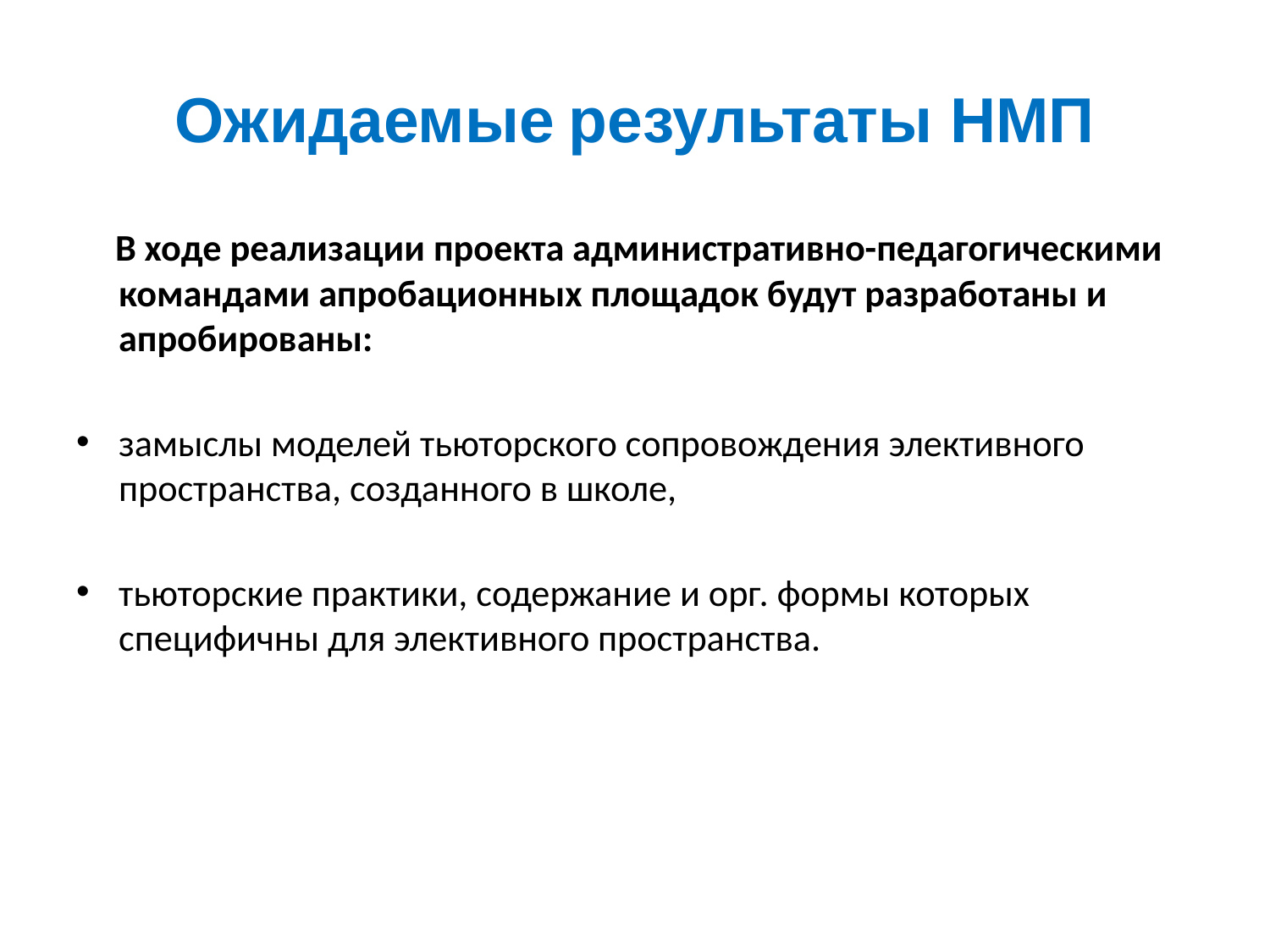

# Ожидаемые результаты НМП
    В ходе реализации проекта административно-педагогическими командами апробационных площадок будут разработаны и апробированы:

замыслы моделей тьюторского сопровождения элективного пространства, созданного в школе,

тьюторские практики, содержание и орг. формы которых специфичны для элективного пространства.